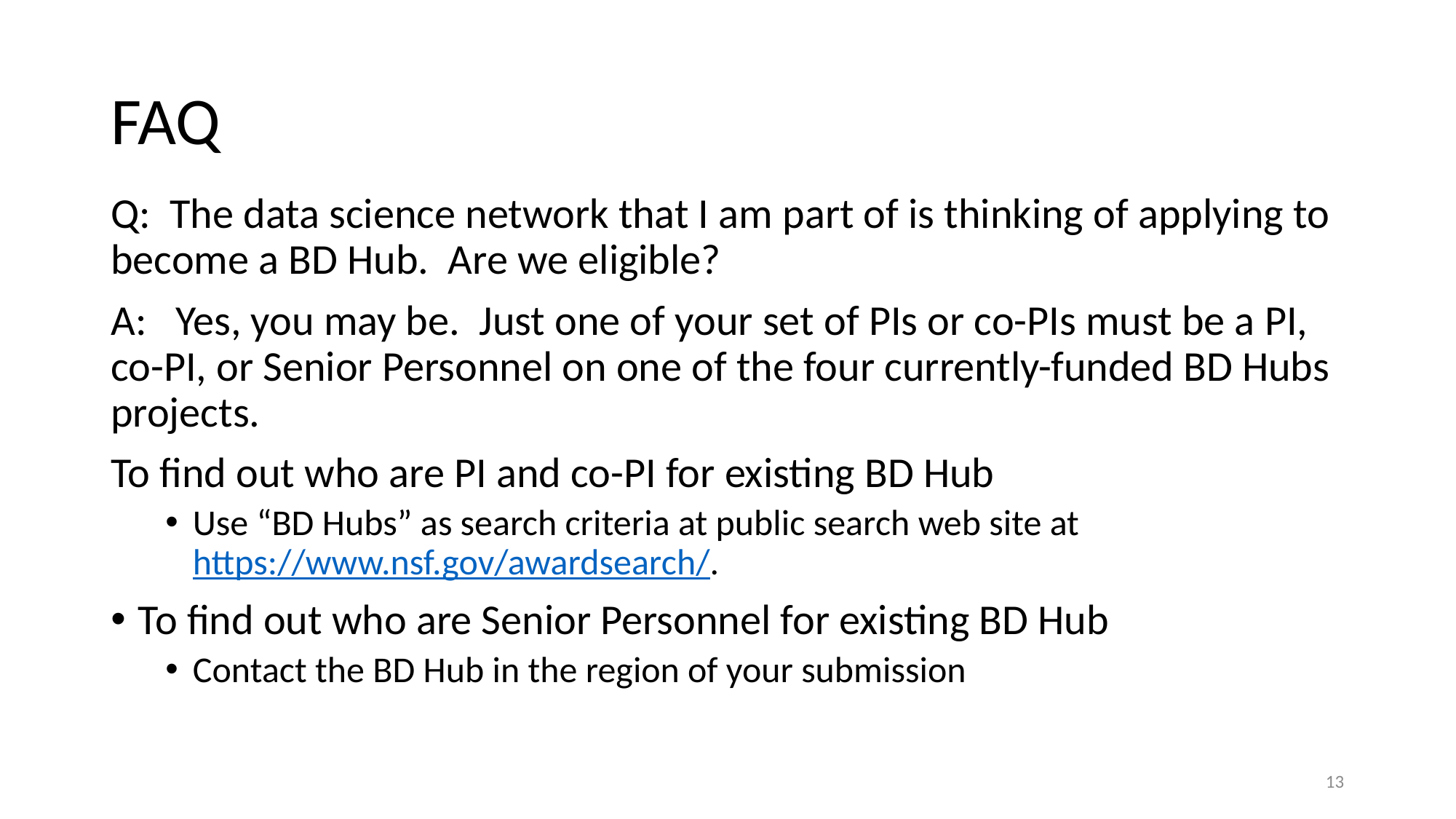

# FAQ
Q:  The data science network that I am part of is thinking of applying to become a BD Hub.  Are we eligible?
A:   Yes, you may be.  Just one of your set of PIs or co-PIs must be a PI, co-PI, or Senior Personnel on one of the four currently-funded BD Hubs projects.
To find out who are PI and co-PI for existing BD Hub
Use “BD Hubs” as search criteria at public search web site at https://www.nsf.gov/awardsearch/.
To find out who are Senior Personnel for existing BD Hub
Contact the BD Hub in the region of your submission
13